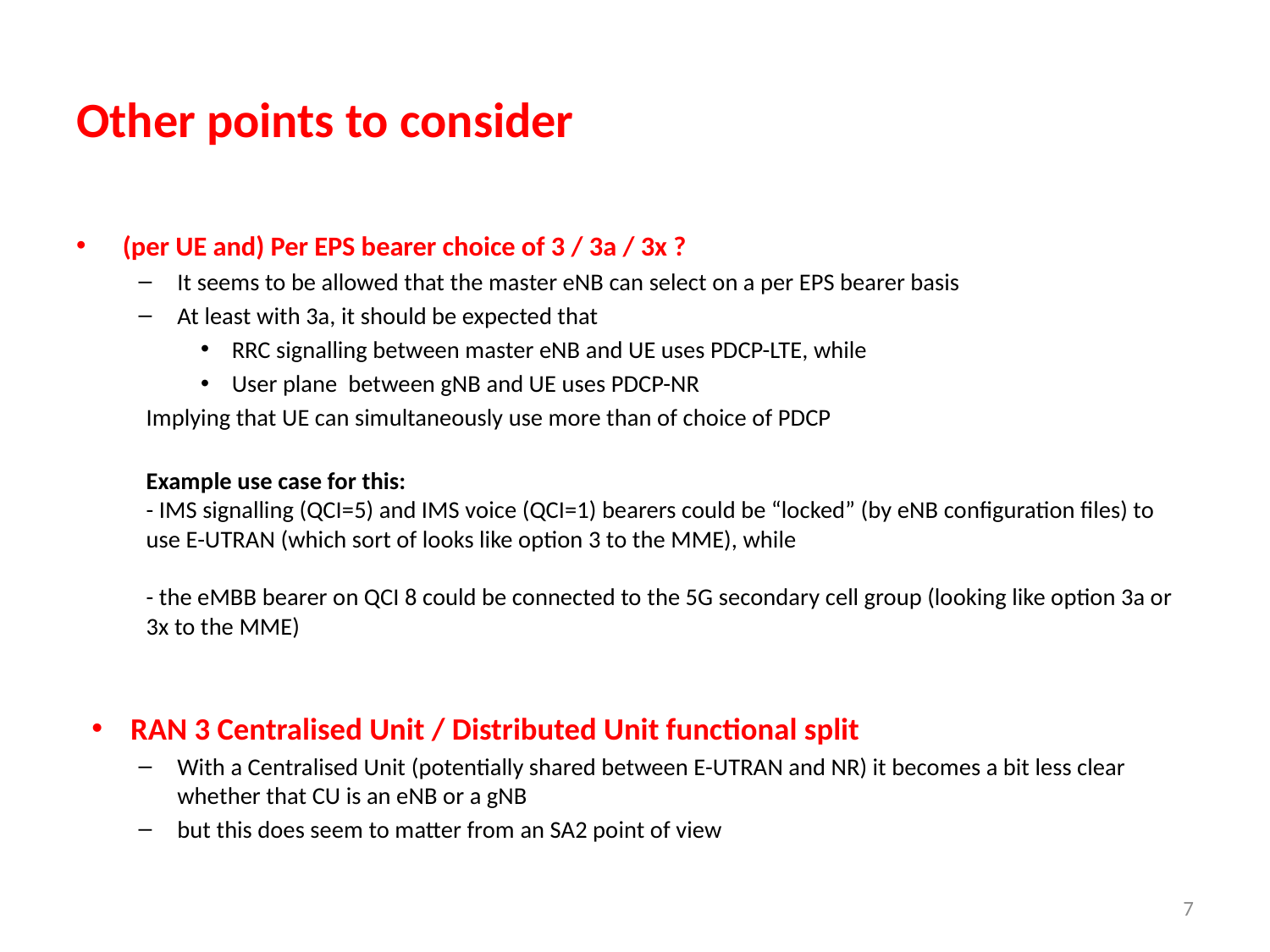

# Other points to consider
(per UE and) Per EPS bearer choice of 3 / 3a / 3x ?
It seems to be allowed that the master eNB can select on a per EPS bearer basis
At least with 3a, it should be expected that
RRC signalling between master eNB and UE uses PDCP-LTE, while
User plane  between gNB and UE uses PDCP-NR
Implying that UE can simultaneously use more than of choice of PDCP
Example use case for this:
- IMS signalling (QCI=5) and IMS voice (QCI=1) bearers could be “locked” (by eNB configuration files) to use E-UTRAN (which sort of looks like option 3 to the MME), while
- the eMBB bearer on QCI 8 could be connected to the 5G secondary cell group (looking like option 3a or 3x to the MME)

RAN 3 Centralised Unit / Distributed Unit functional split
With a Centralised Unit (potentially shared between E-UTRAN and NR) it becomes a bit less clear whether that CU is an eNB or a gNB
but this does seem to matter from an SA2 point of view

7